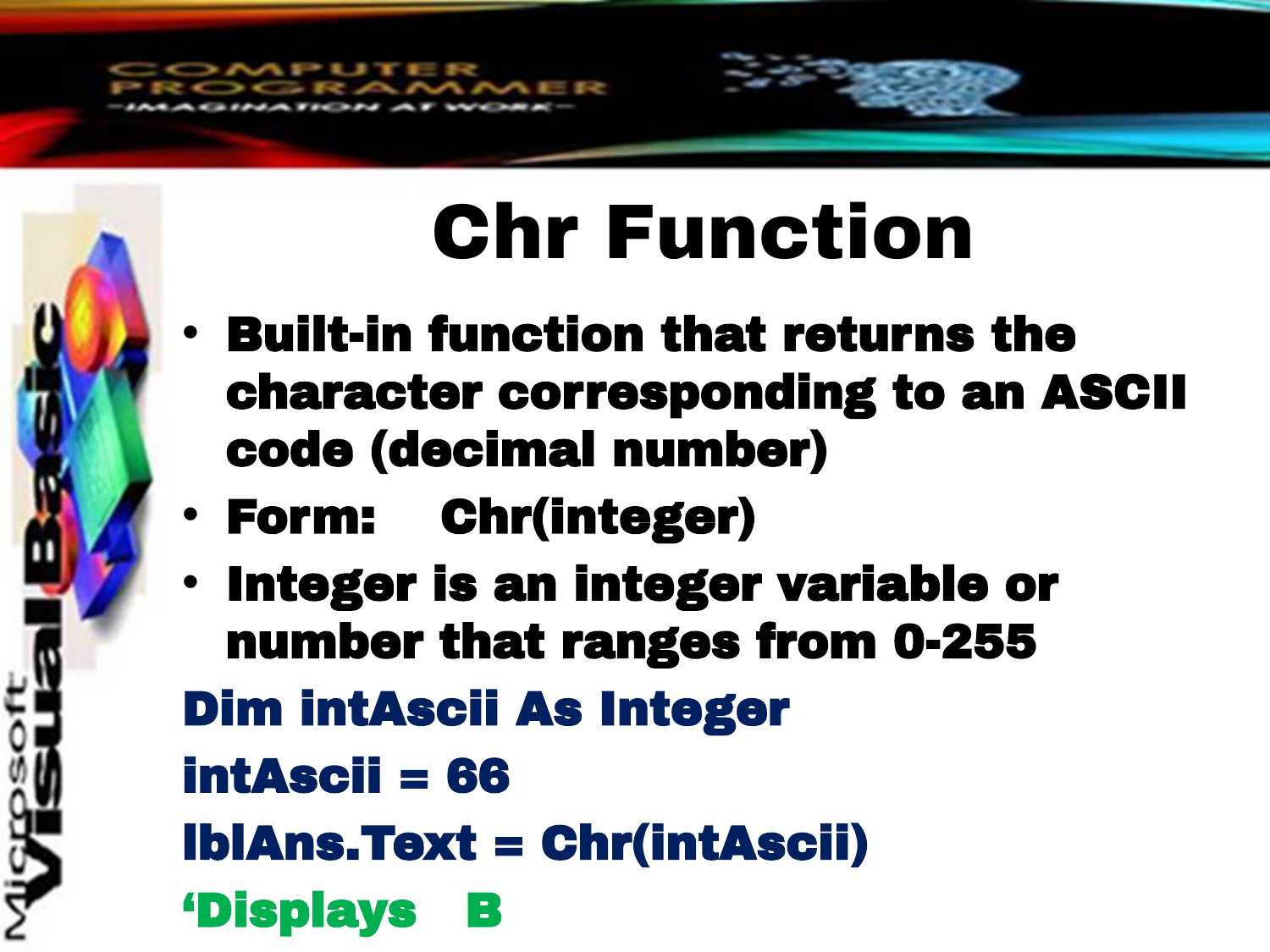

# Chr Function
Built-in function that returns the character corresponding to an ASCII code (decimal number)
Form:    Chr(integer)
Integer is an integer variable or number that ranges from 0-255
Dim intAscii As Integer
intAscii = 66
lblAns.Text = Chr(intAscii)
‘Displays   B